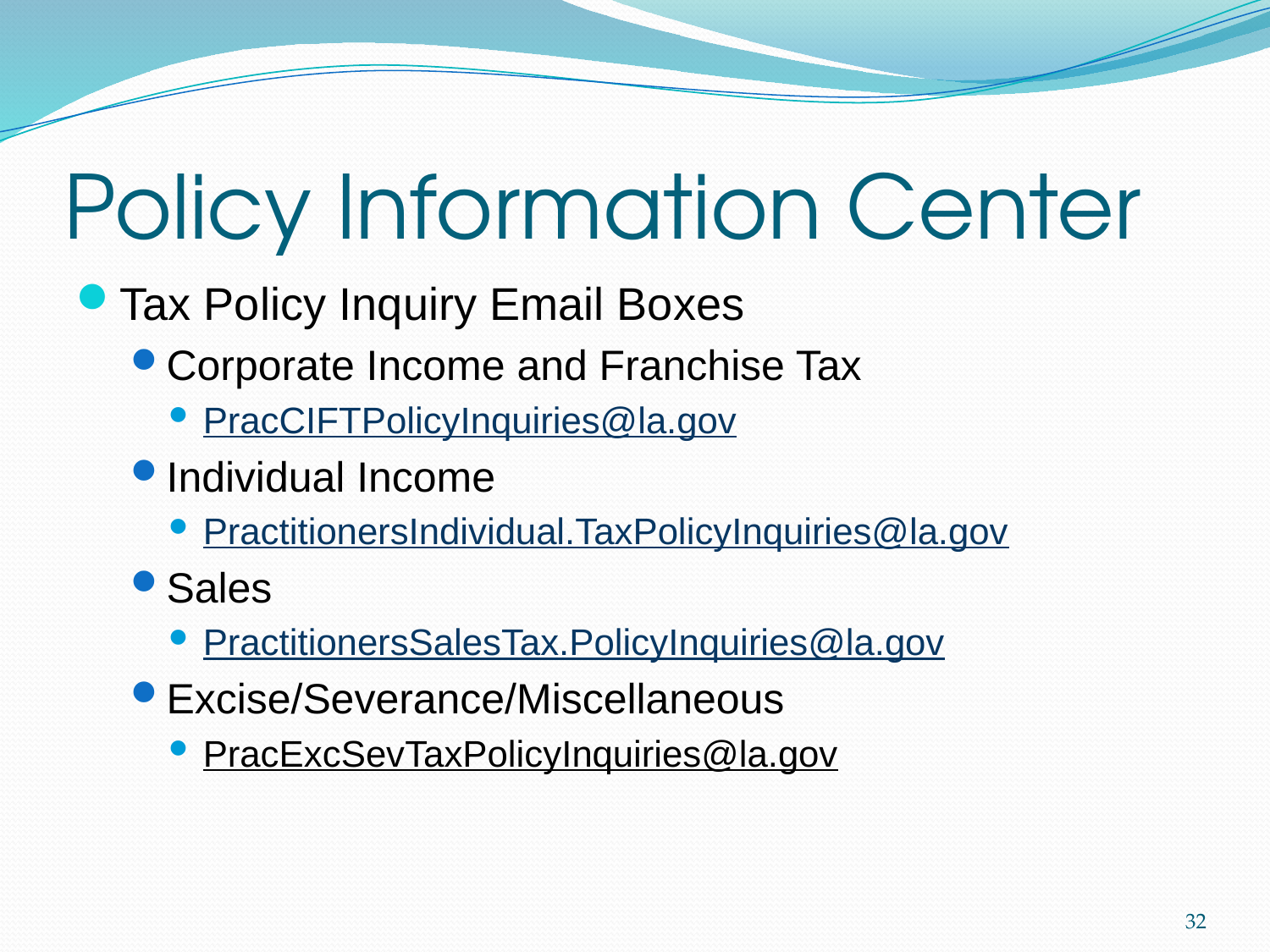

# Policy Information Center
Tax Policy Inquiry Email Boxes
Corporate Income and Franchise Tax
PracCIFTPolicyInquiries@la.gov
Individual Income
PractitionersIndividual.TaxPolicyInquiries@la.gov
Sales
PractitionersSalesTax.PolicyInquiries@la.gov
Excise/Severance/Miscellaneous
PracExcSevTaxPolicyInquiries@la.gov

32